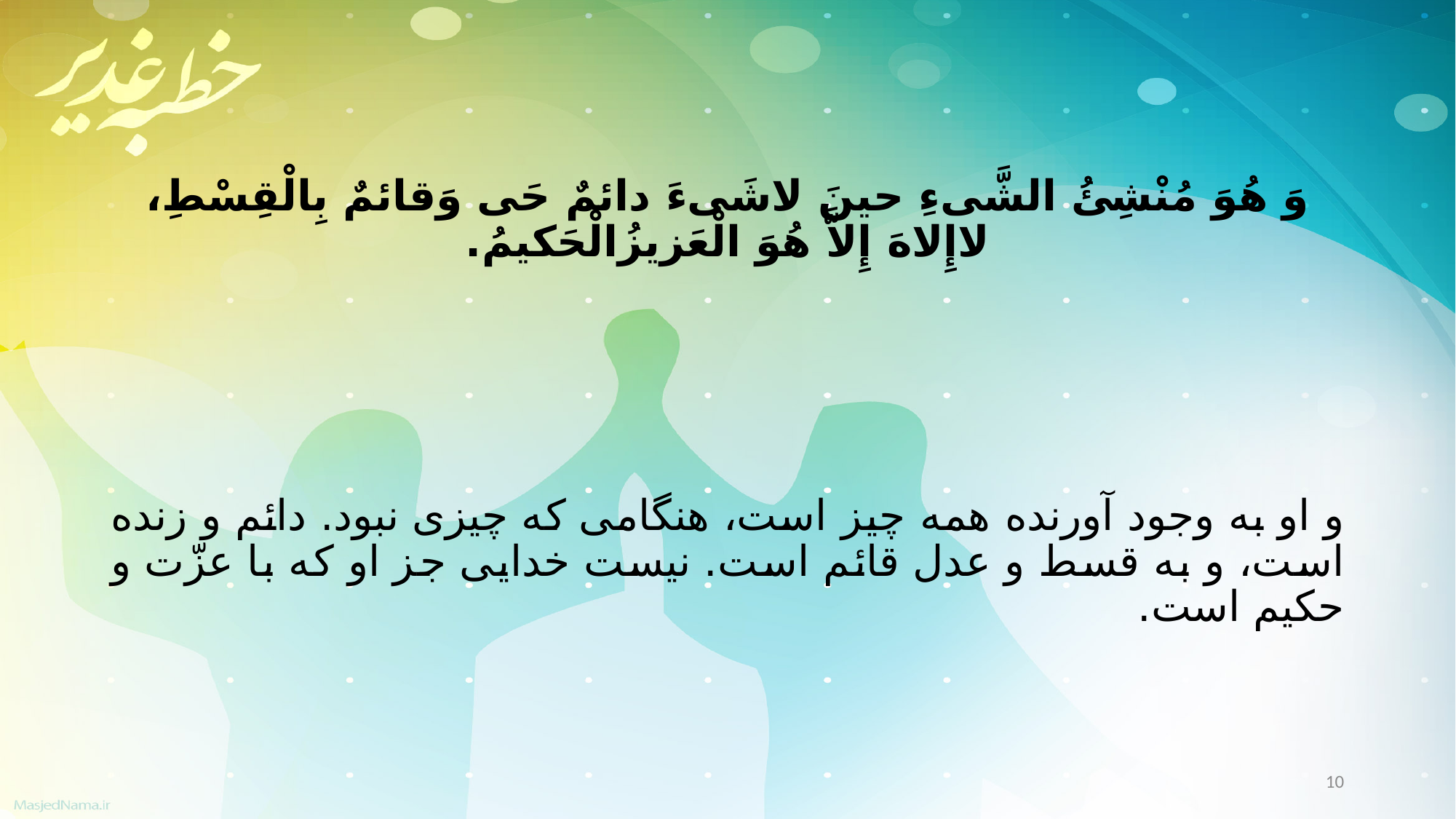

وَ هُوَ مُنْشِئُ الشَّیءِ حینَ لاشَیءَ دائمٌ حَی وَقائمٌ بِالْقِسْطِ، لاإِلاهَ إِلاَّ هُوَ الْعَزیزُالْحَکیمُ.

و او به وجود آورنده همه چیز است، هنگامى که چیزى نبود. دائم و زنده است، و به قسط و عدل قائم است. نیست خدایى جز او که با عزّت و حکیم است.
10